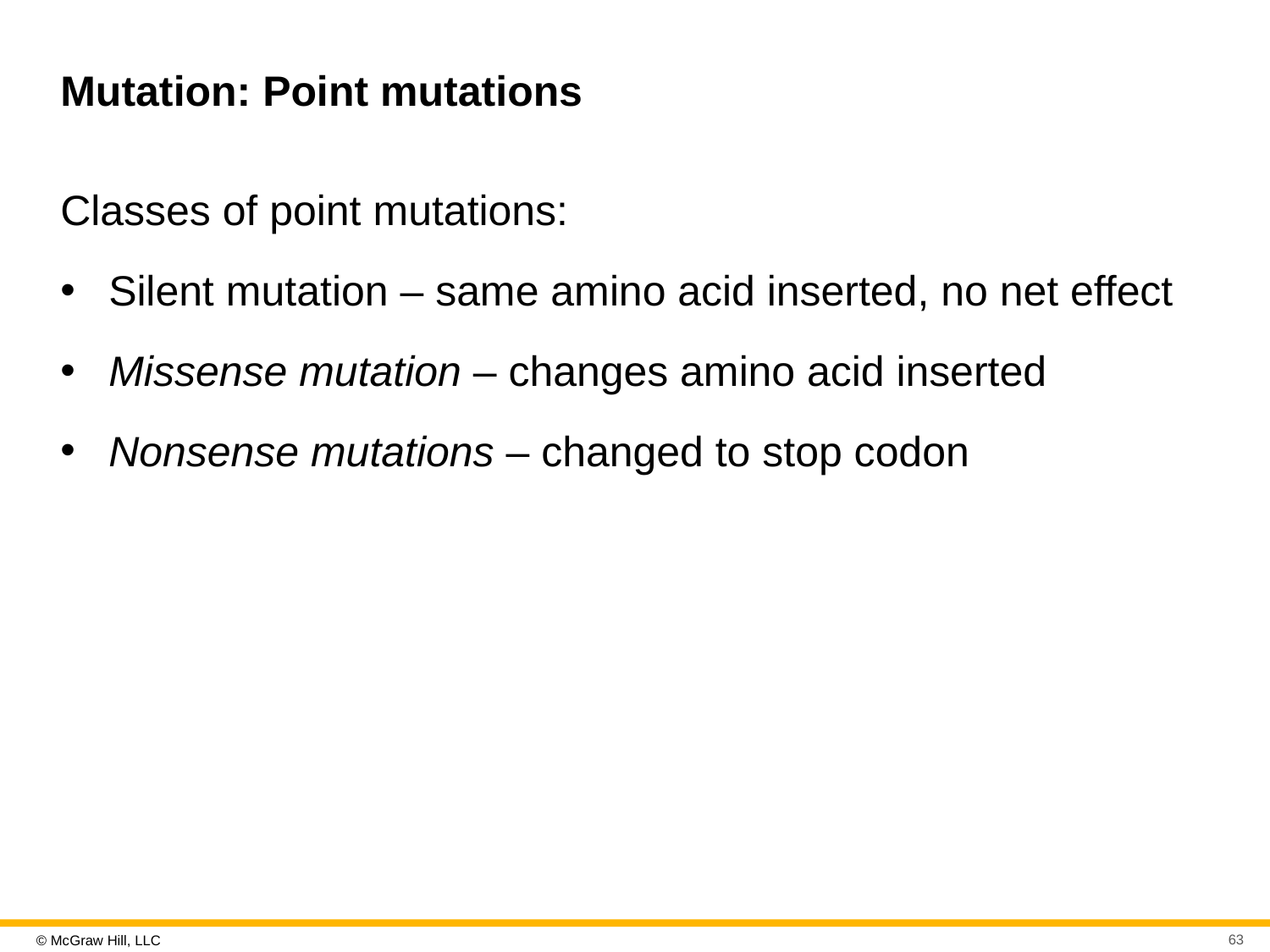

# Mutation: Point mutations
Classes of point mutations:
Silent mutation – same amino acid inserted, no net effect
Missense mutation – changes amino acid inserted
Nonsense mutations – changed to stop codon
63